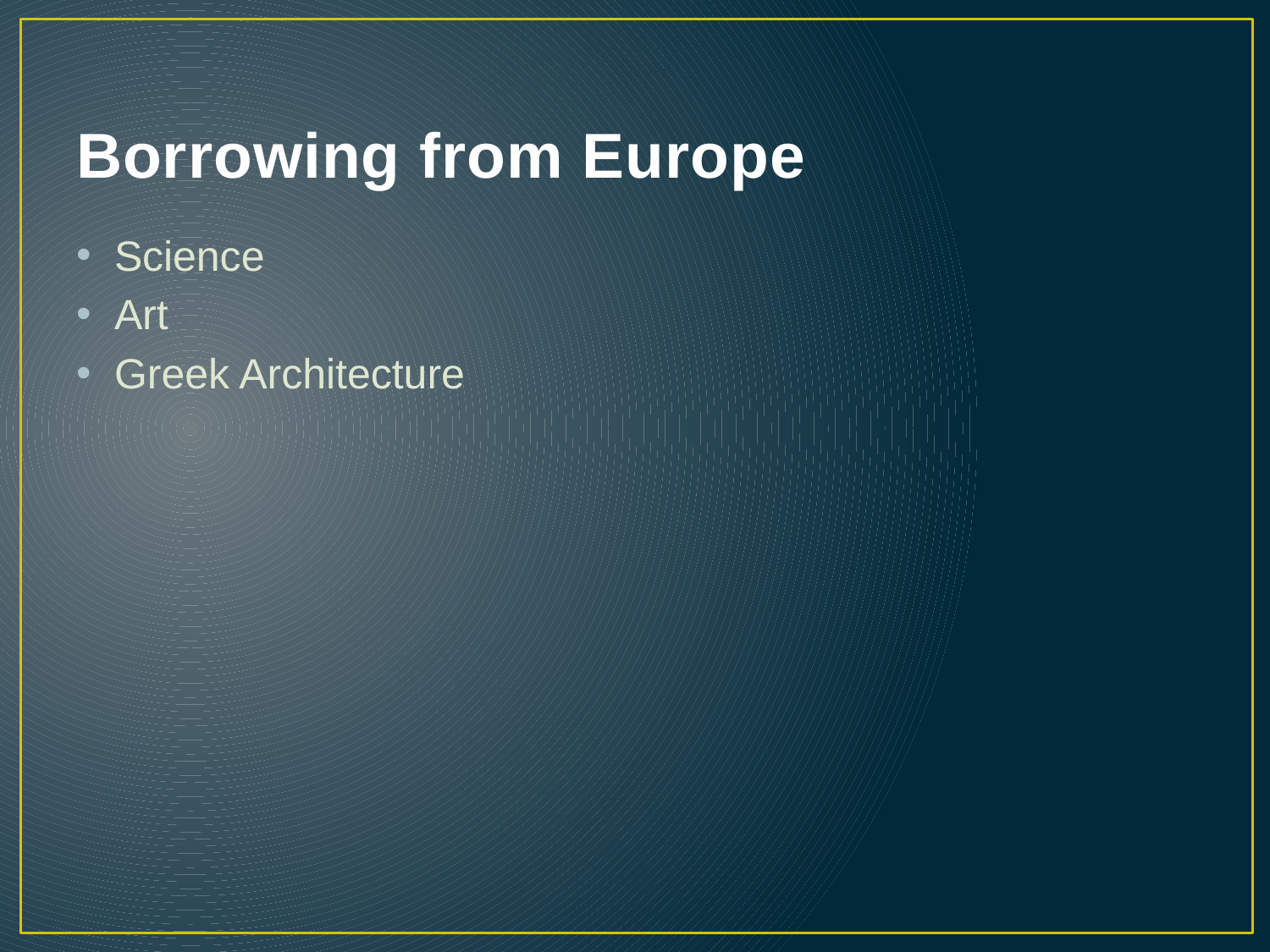

# Borrowing from Europe
Science
Art
Greek Architecture